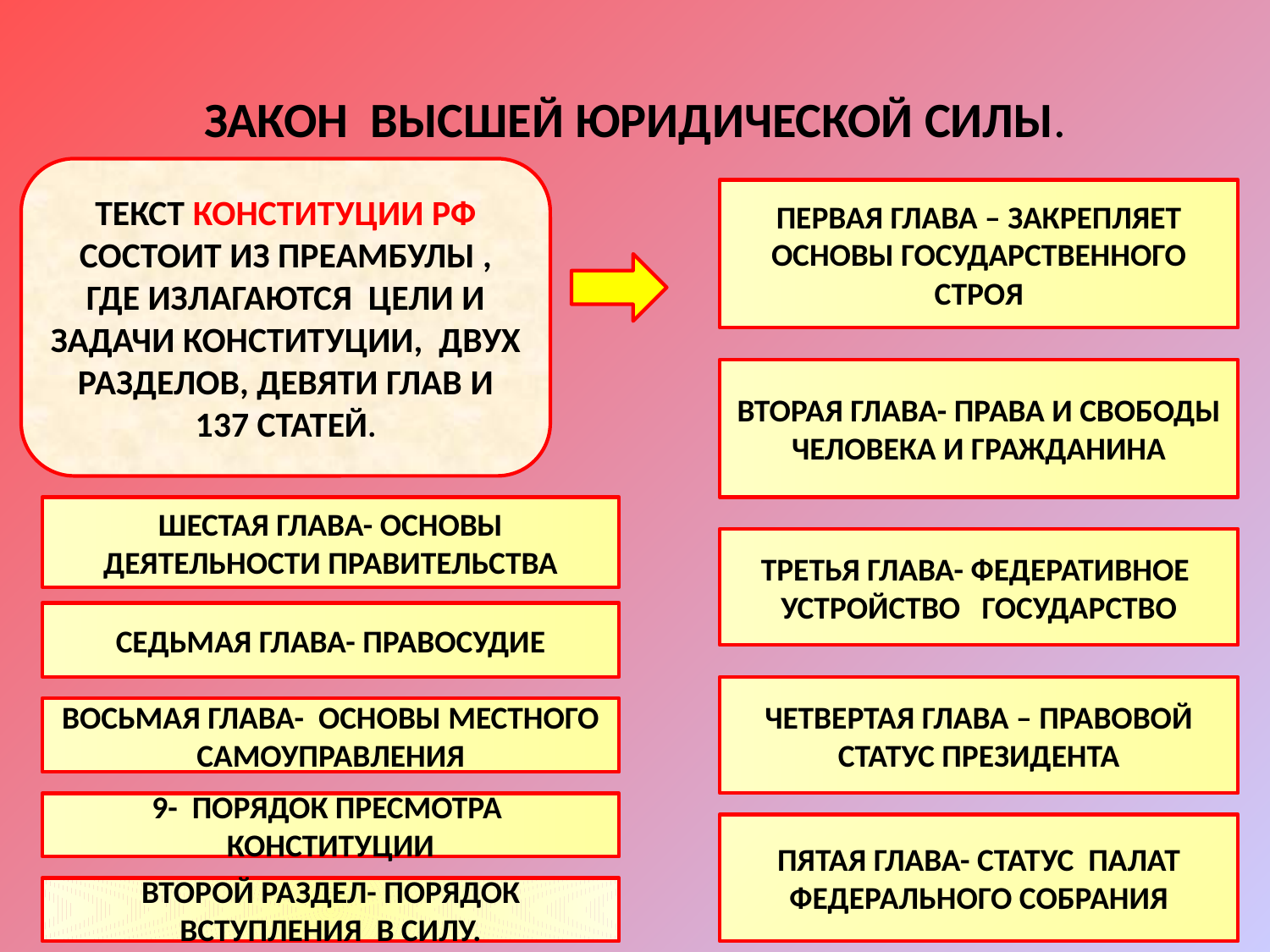

# ЗАКОН  ВЫСШЕЙ ЮРИДИЧЕСКОЙ СИЛЫ.
ТЕКСТ КОНСТИТУЦИИ РФ СОСТОИТ ИЗ ПРЕАМБУЛЫ , ГДЕ ИЗЛАГАЮТСЯ  ЦЕЛИ И ЗАДАЧИ КОНСТИТУЦИИ,  ДВУХ РАЗДЕЛОВ, ДЕВЯТИ ГЛАВ И 137 СТАТЕЙ.
ПЕРВАЯ ГЛАВА – ЗАКРЕПЛЯЕТ ОСНОВЫ ГОСУДАРСТВЕННОГО СТРОЯ

ВТОРАЯ ГЛАВА- ПРАВА И СВОБОДЫ ЧЕЛОВЕКА И ГРАЖДАНИНА
ШЕСТАЯ ГЛАВА- ОСНОВЫ ДЕЯТЕЛЬНОСТИ ПРАВИТЕЛЬСТВА
ТРЕТЬЯ ГЛАВА- ФЕДЕРАТИВНОЕ  УСТРОЙСТВО   ГОСУДАРСТВО
СЕДЬМАЯ ГЛАВА- ПРАВОСУДИЕ
ЧЕТВЕРТАЯ ГЛАВА – ПРАВОВОЙ СТАТУС ПРЕЗИДЕНТА
ВОСЬМАЯ ГЛАВА-  ОСНОВЫ МЕСТНОГО САМОУПРАВЛЕНИЯ
9-  ПОРЯДОК ПРЕСМОТРА  КОНСТИТУЦИИ
ПЯТАЯ ГЛАВА- СТАТУС  ПАЛАТ ФЕДЕРАЛЬНОГО СОБРАНИЯ
ВТОРОЙ РАЗДЕЛ- ПОРЯДОК ВСТУПЛЕНИЯ  В СИЛУ.